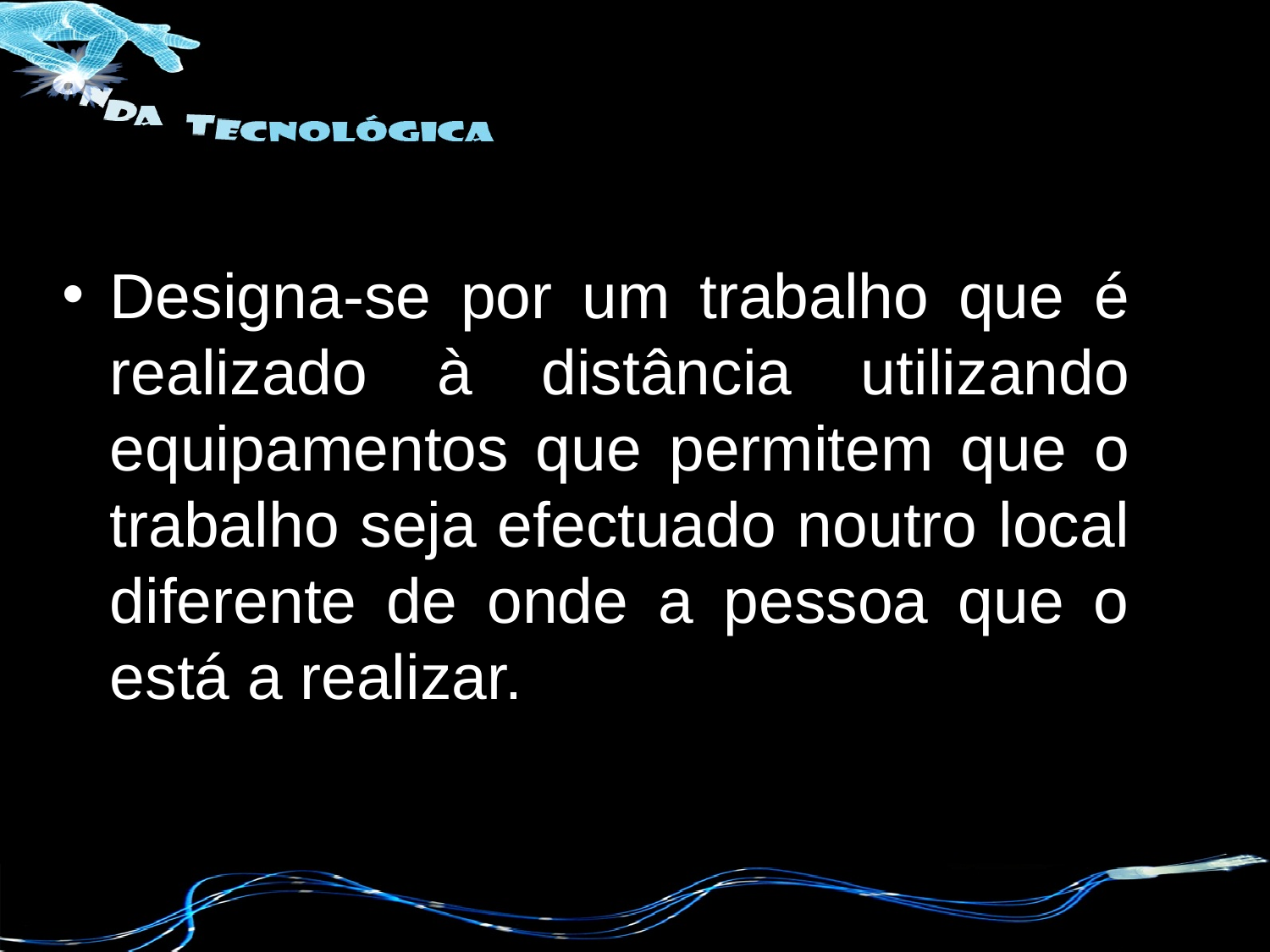

Designa-se por um trabalho que é realizado à distância utilizando equipamentos que permitem que o trabalho seja efectuado noutro local diferente de onde a pessoa que o está a realizar.